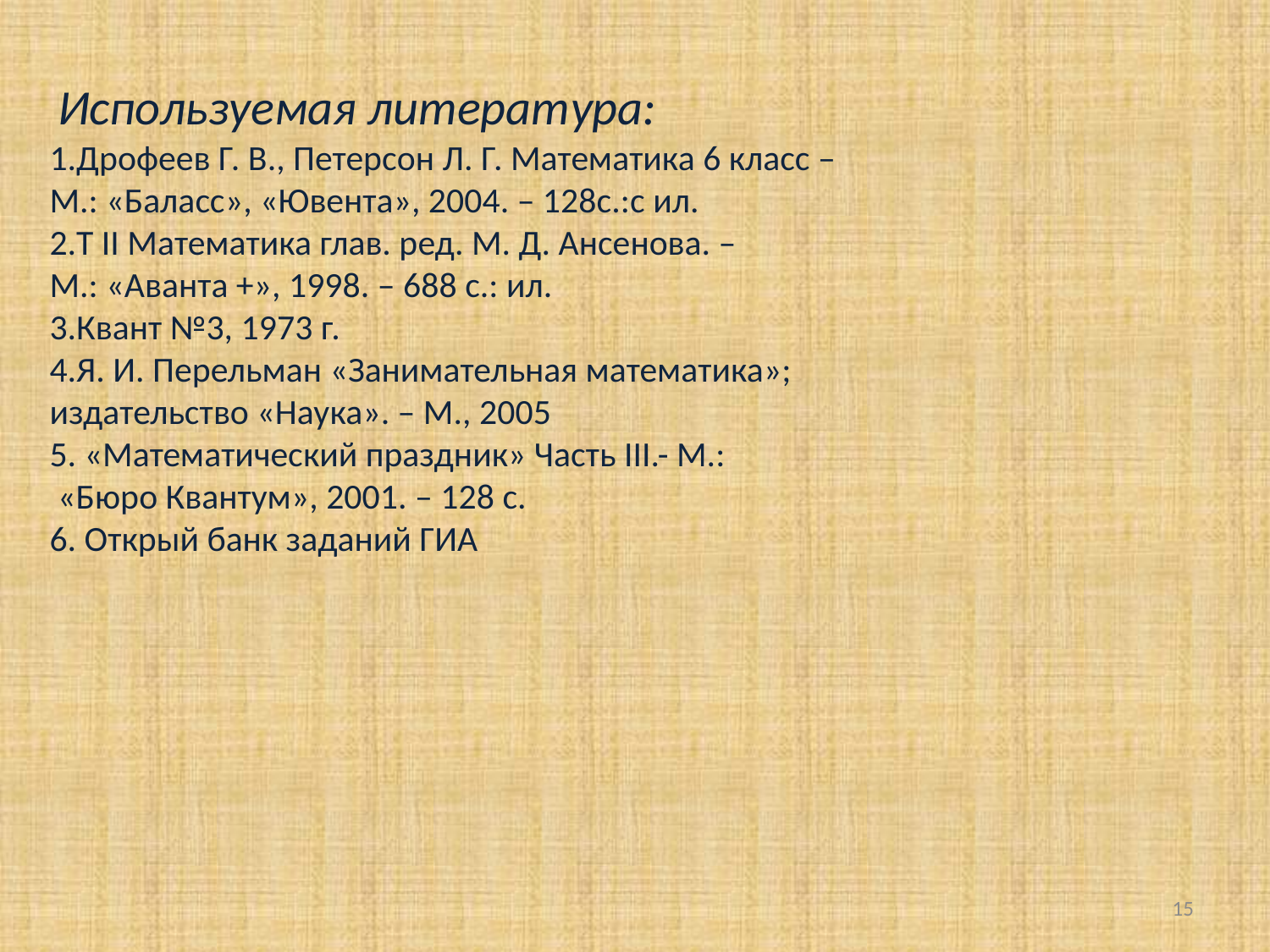

Используемая литература:
1.Дрофеев Г. В., Петерсон Л. Г. Математика 6 класс –
М.: «Баласс», «Ювента», 2004. – 128с.:с ил.
2.Т II Математика глав. ред. М. Д. Ансенова. –
М.: «Аванта +», 1998. – 688 с.: ил.
3.Квант №3, 1973 г.
4.Я. И. Перельман «Занимательная математика»;
издательство «Наука». – М., 2005
5. «Математический праздник» Часть III.- М.:
 «Бюро Квантум», 2001. – 128 с.
6. Открый банк заданий ГИА
15